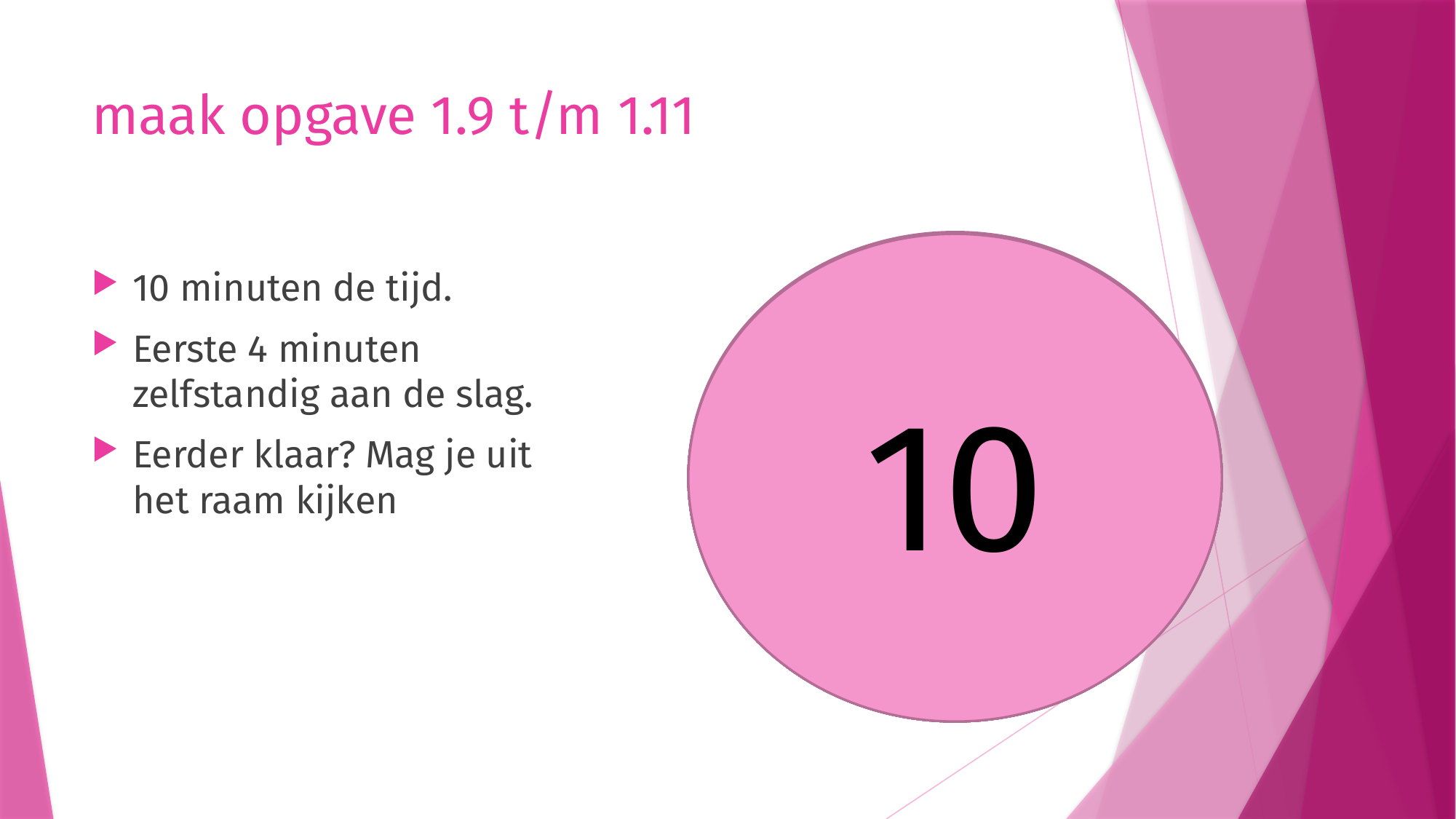

# maak opgave 1.9 t/m 1.11
9
10
5
6
7
8
4
3
1
2
10 minuten de tijd.
Eerste 4 minuten zelfstandig aan de slag.
Eerder klaar? Mag je uit het raam kijken